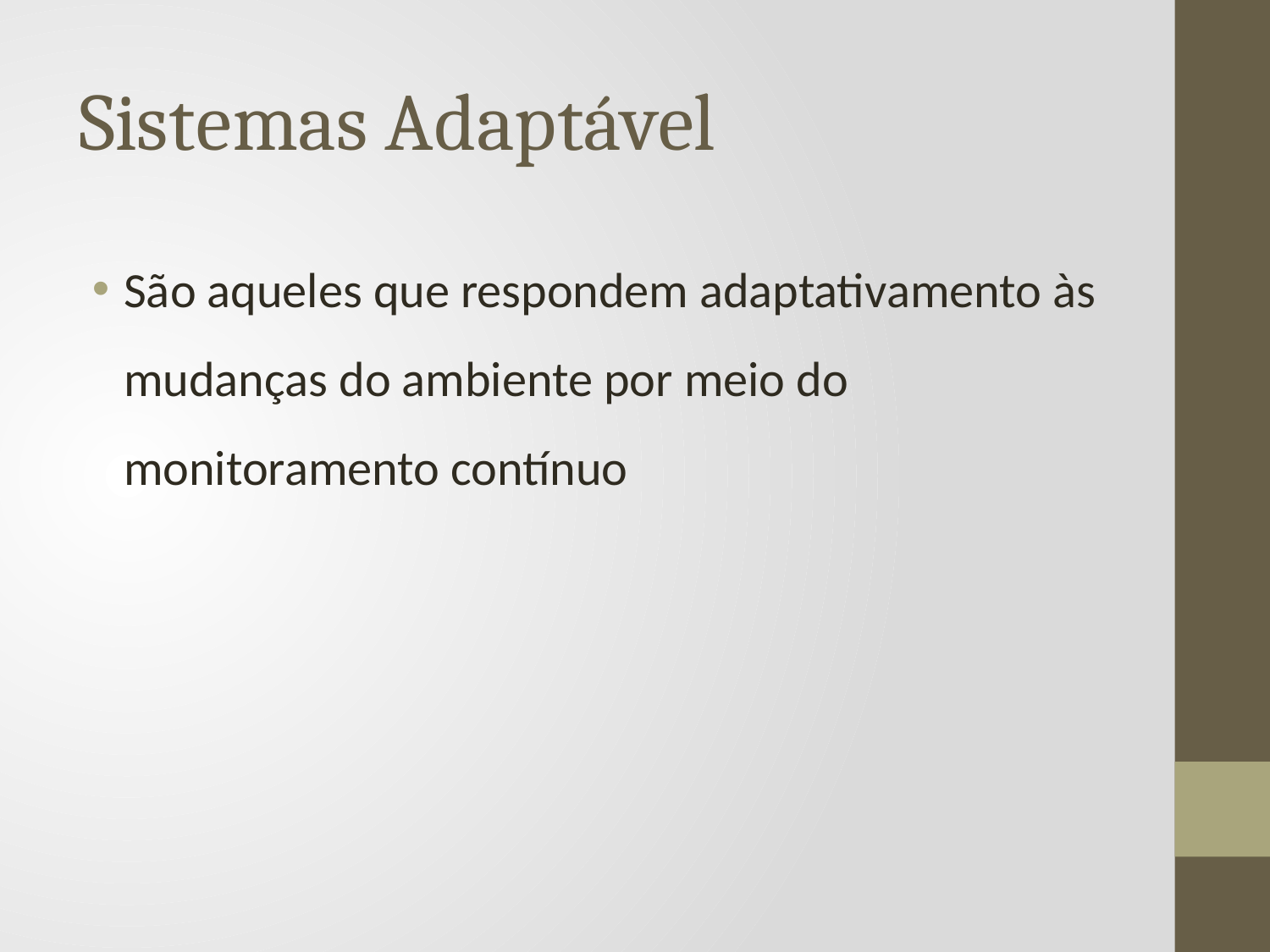

# Sistemas Adaptável
São aqueles que respondem adaptativamento às mudanças do ambiente por meio do monitoramento contínuo